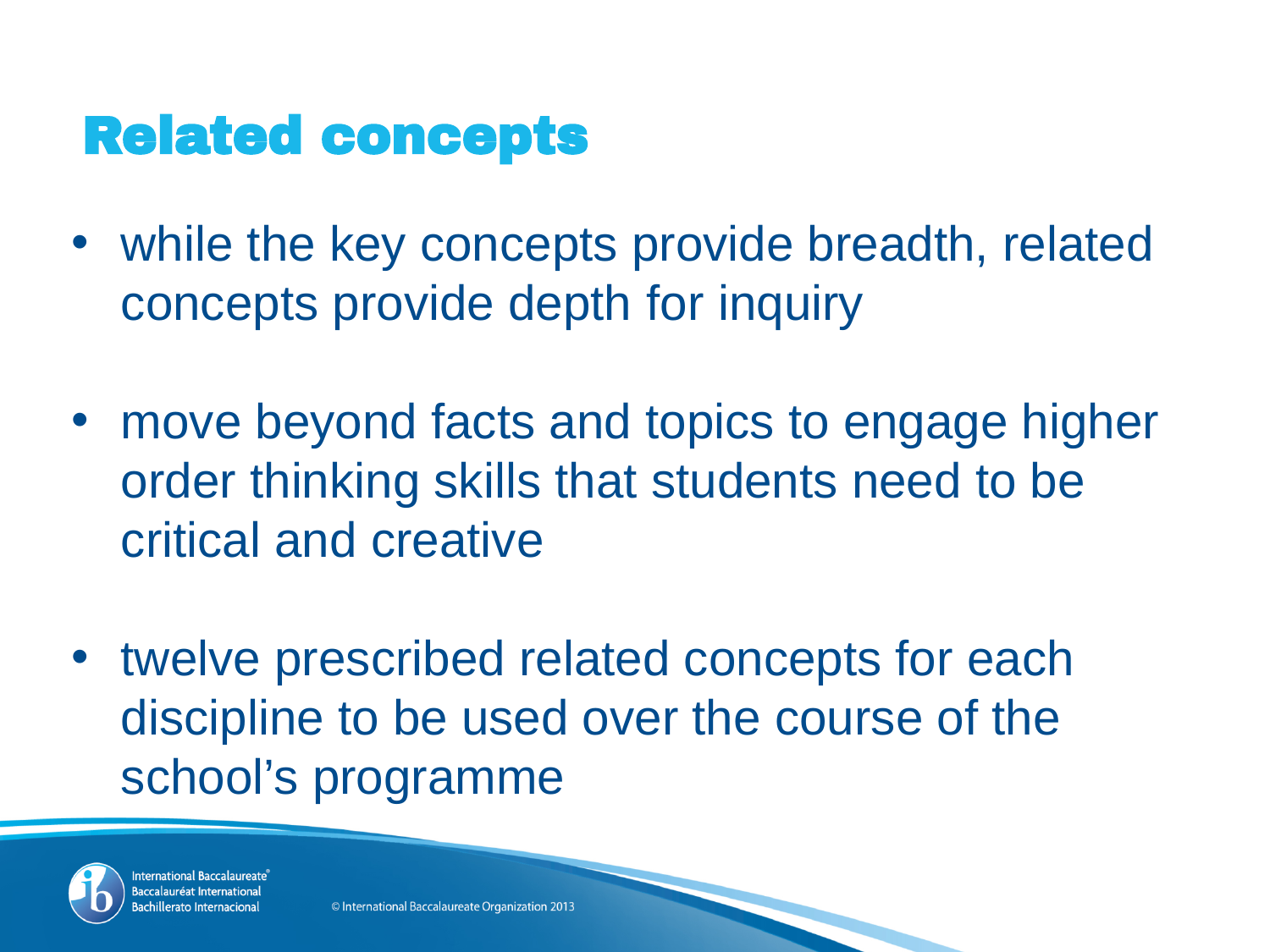

# Related concepts
while the key concepts provide breadth, related concepts provide depth for inquiry

move beyond facts and topics to engage higher order thinking skills that students need to be critical and creative

twelve prescribed related concepts for each discipline to be used over the course of the school’s programme